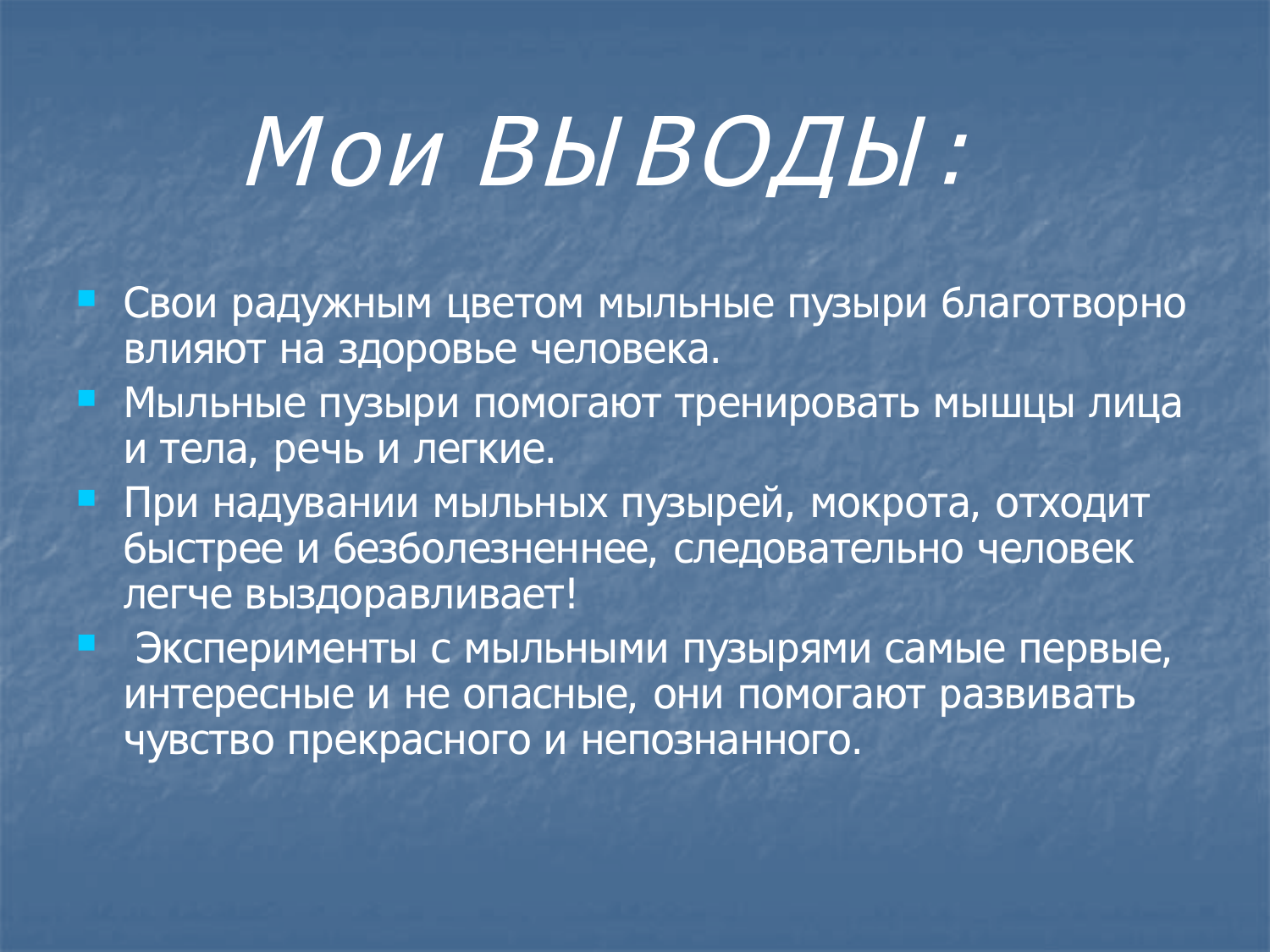

Мои ВЫВОДЫ:
Свои радужным цветом мыльные пузыри благотворно влияют на здоровье человека.
Мыльные пузыри помогают тренировать мышцы лица и тела, речь и легкие.
При надувании мыльных пузырей, мокрота, отходит быстрее и безболезненнее, следовательно человек легче выздоравливает!
 Эксперименты с мыльными пузырями самые первые, интересные и не опасные, они помогают развивать чувство прекрасного и непознанного.